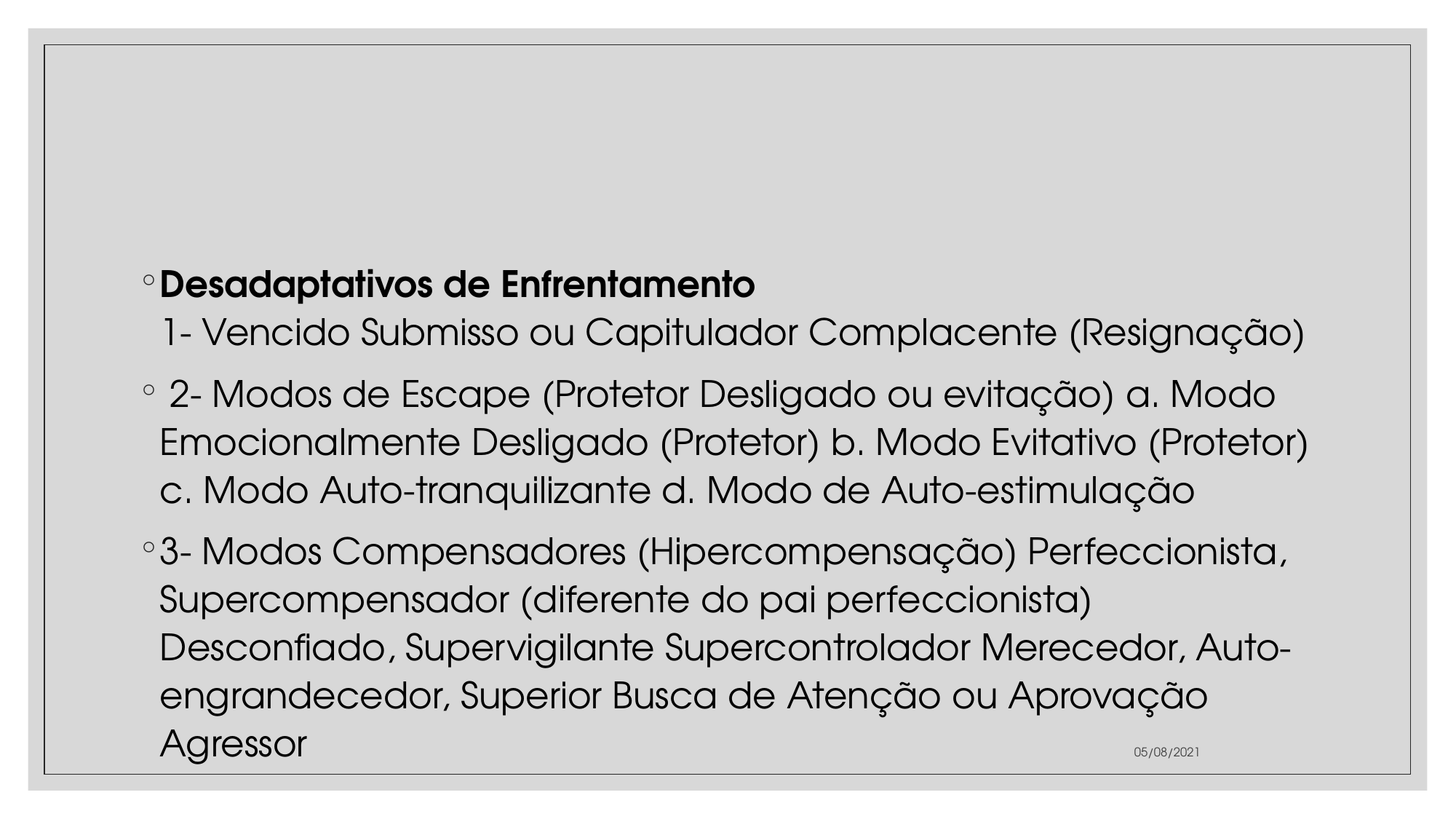

#
Desadaptativos de Enfrentamento
1- Vencido Submisso ou Capitulador Complacente (Resignação)
 2- Modos de Escape (Protetor Desligado ou evitação) a. Modo Emocionalmente Desligado (Protetor) b. Modo Evitativo (Protetor) c. Modo Auto-tranquilizante d. Modo de Auto-estimulação
3- Modos Compensadores (Hipercompensação) Perfeccionista, Supercompensador (diferente do pai perfeccionista) Desconfiado, Supervigilante Supercontrolador Merecedor, Auto-engrandecedor, Superior Busca de Atenção ou Aprovação Agressor
05/08/2021